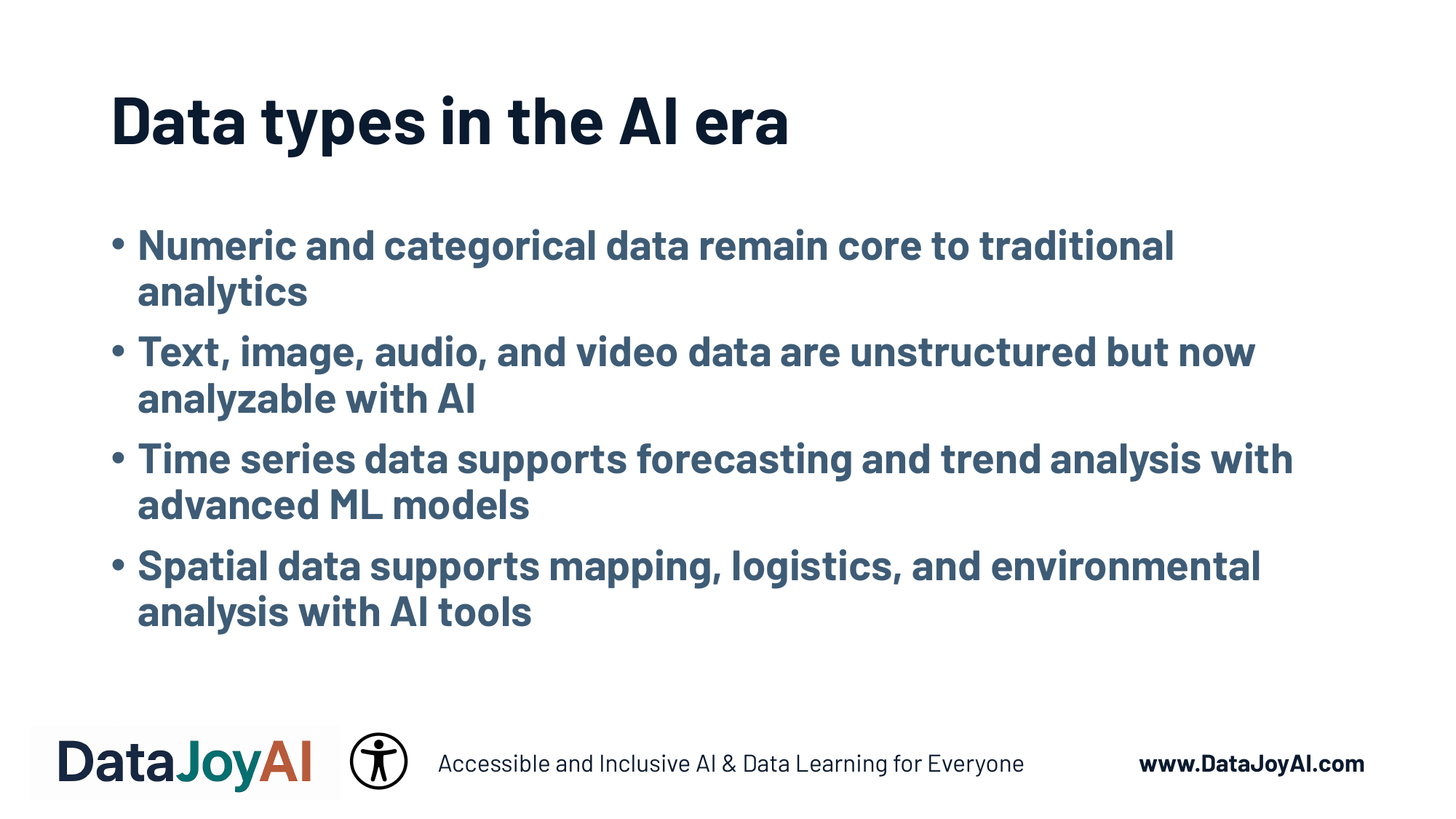

# Data types in the AI era
Numeric and categorical data remain core to traditional analytics
Text, image, audio, and video data are unstructured but now analyzable with AI
Time series data supports forecasting and trend analysis with advanced ML models
Spatial data supports mapping, logistics, and environmental analysis with AI tools